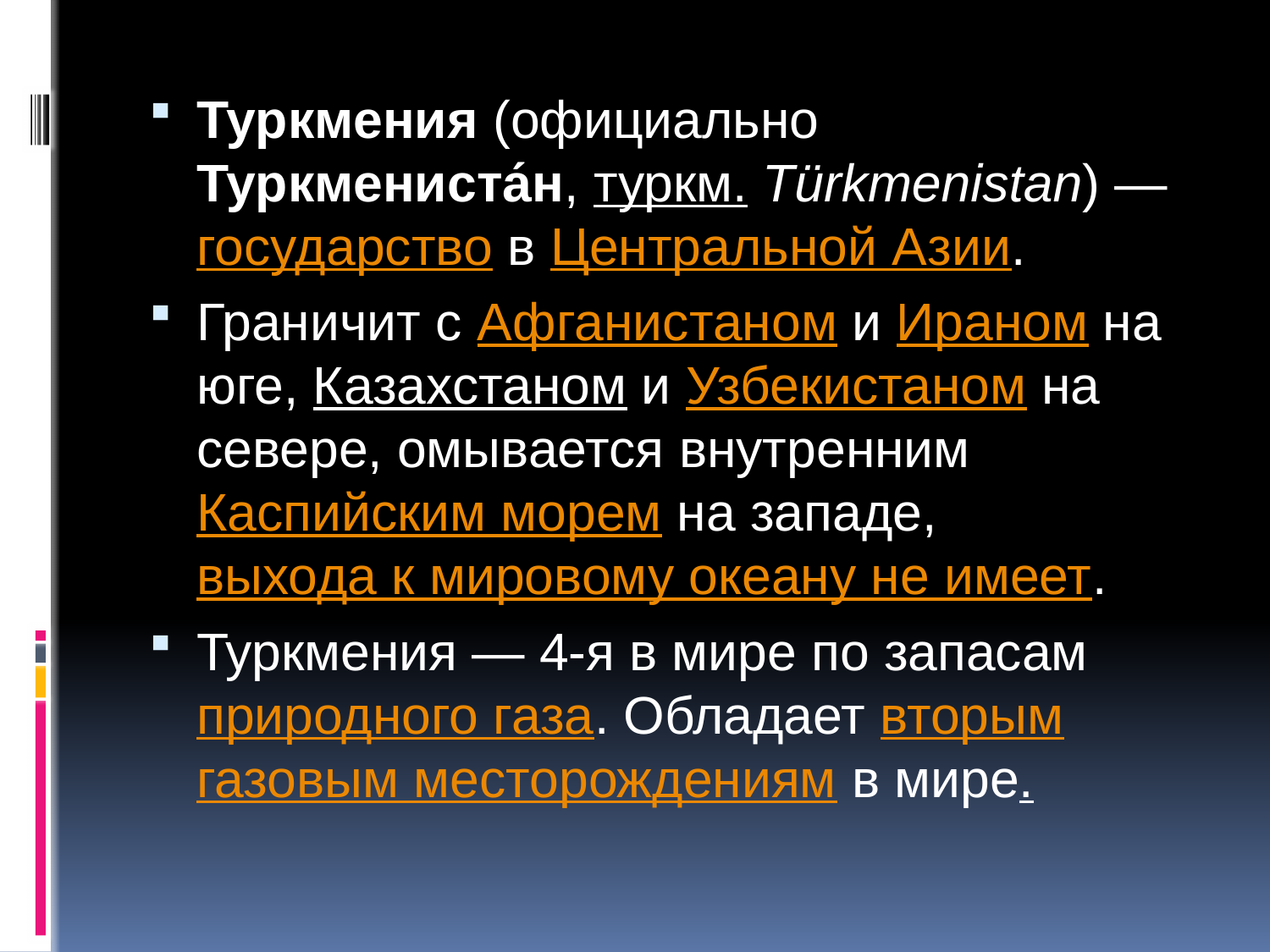

#
Туркмения (официально Туркмениста́н, туркм. Türkmenistan) — государство в Центральной Азии.
Граничит с Афганистаном и Ираном на юге, Казахстаном и Узбекистаном на севере, омывается внутренним Каспийским морем на западе, выхода к мировому океану не имеет.
Туркмения — 4-я в мире по запасам природного газа. Обладает вторым газовым месторождениям в мирe.